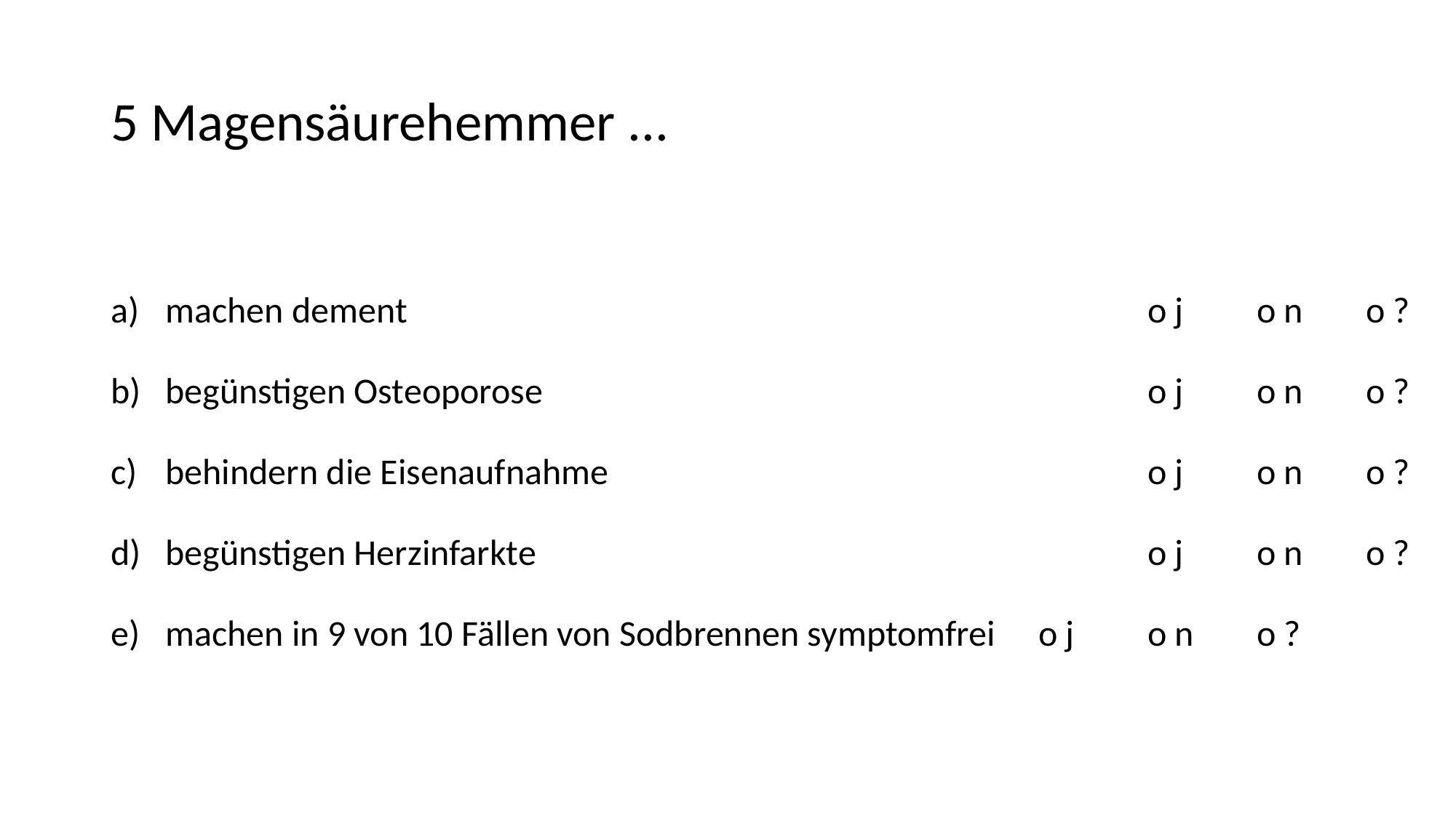

# 5 Magensäurehemmer ...
machen dement							o j	o n	o ?
begünstigen Osteoporose						o j	o n	o ?
behindern die Eisenaufnahme					o j	o n	o ?
begünstigen Herzinfarkte						o j	o n	o ?
machen in 9 von 10 Fällen von Sodbrennen symptomfrei	o j	o n	o ?